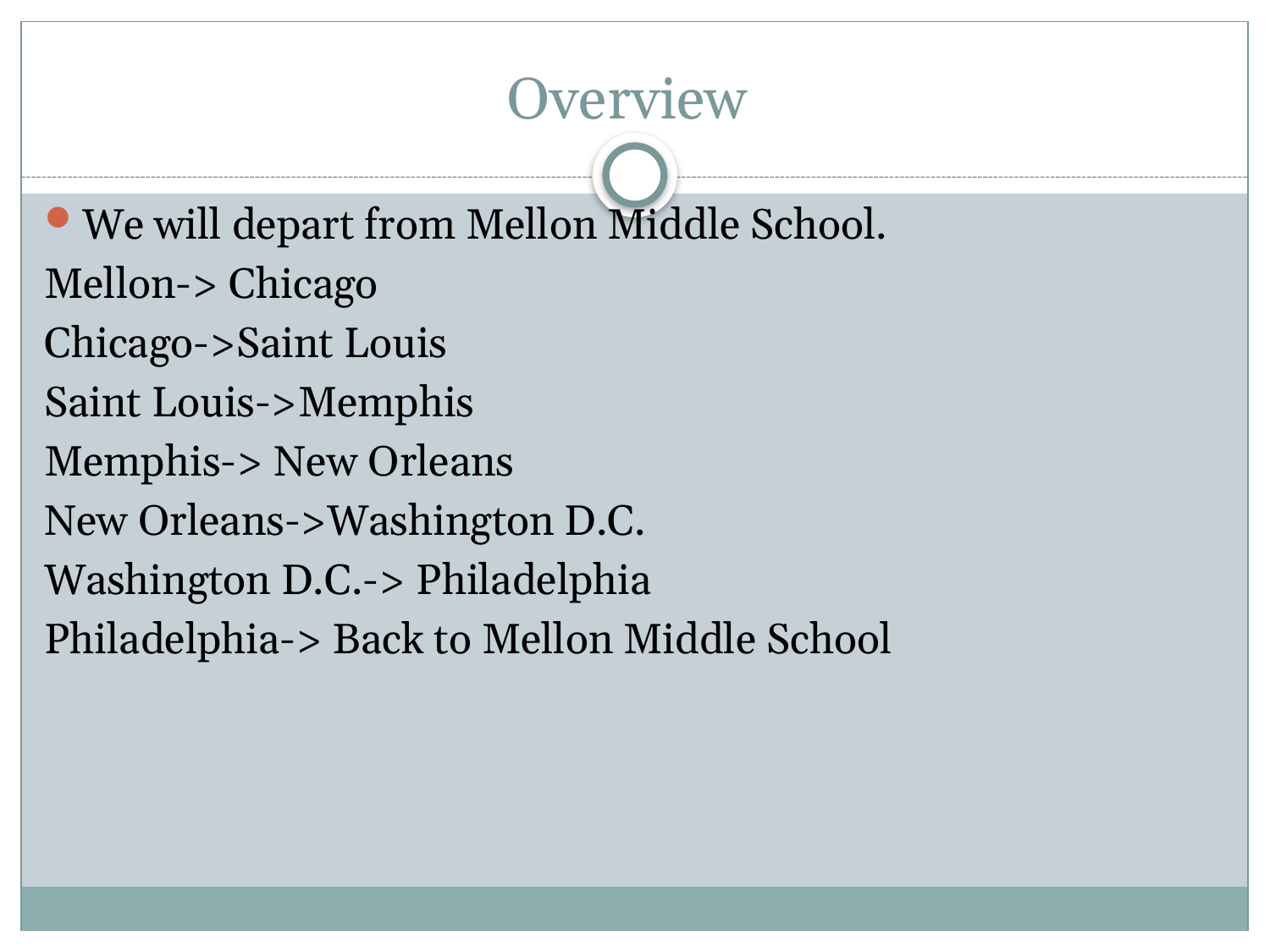

# Overview
We will depart from Mellon Middle School.
Mellon-> Chicago
Chicago->Saint Louis
Saint Louis->Memphis
Memphis-> New Orleans
New Orleans->Washington D.C.
Washington D.C.-> Philadelphia
Philadelphia-> Back to Mellon Middle School